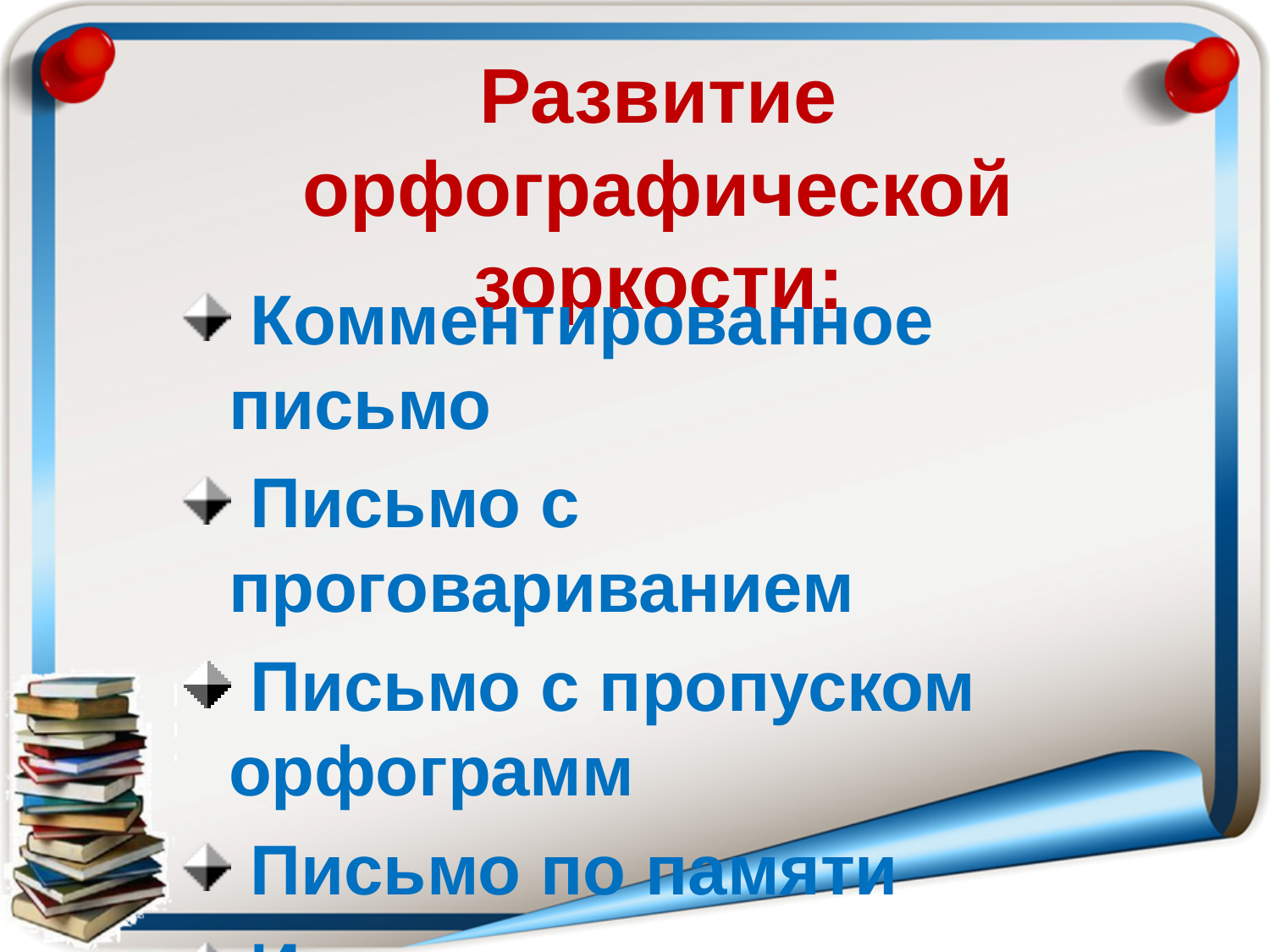

Развитие орфографической зоркости:
 Комментированное письмо
 Письмо с проговариванием
 Письмо с пропуском орфограмм
 Письмо по памяти
 Изложения